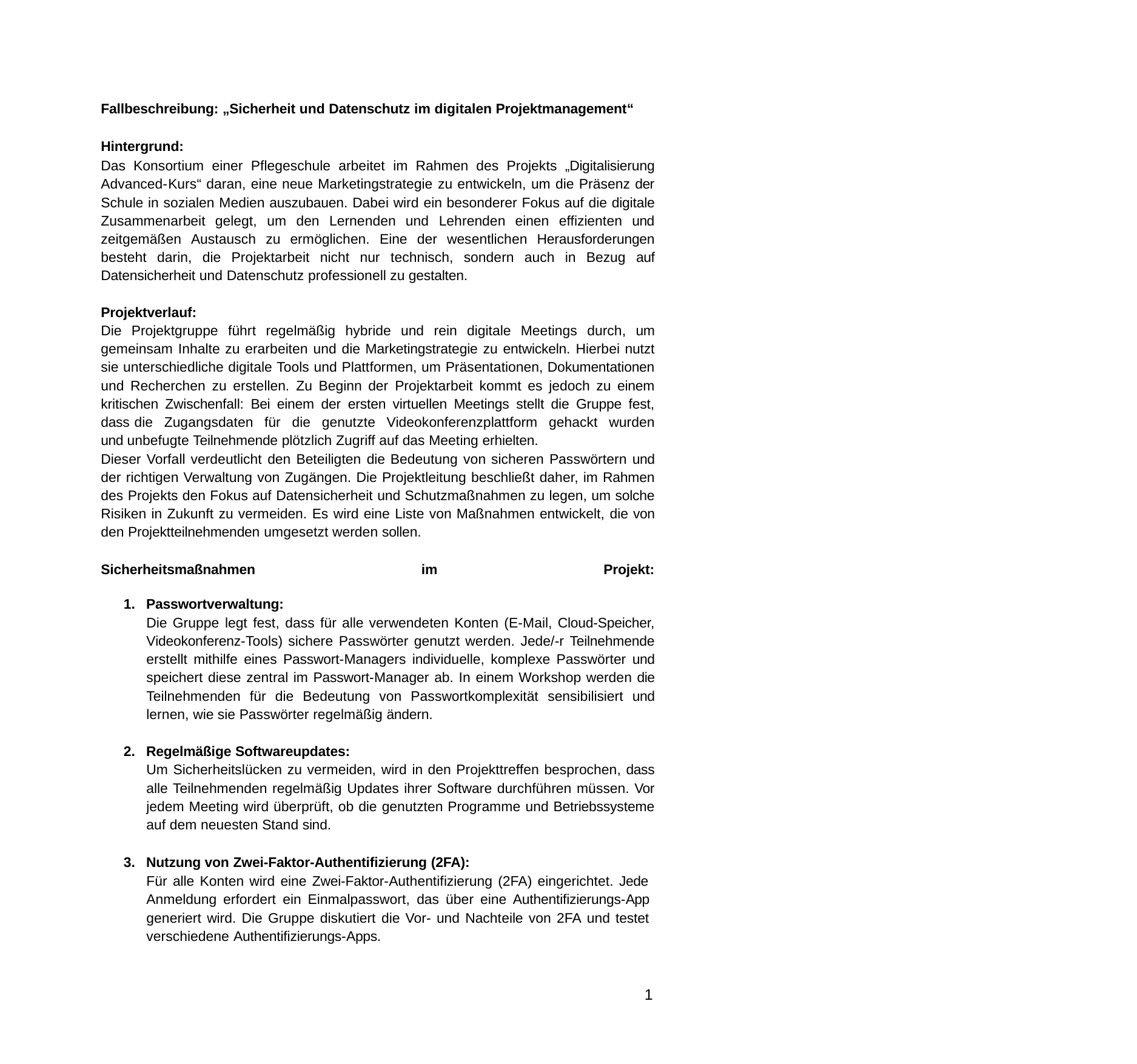

Fallbeschreibung: „Sicherheit und Datenschutz im digitalen Projektmanagement“

Hintergrund:
Das Konsortium einer Pflegeschule arbeitet im Rahmen des Projekts „Digitalisierung Advanced-Kurs“ daran, eine neue Marketingstrategie zu entwickeln, um die Präsenz der Schule in sozialen Medien auszubauen. Dabei wird ein besonderer Fokus auf die digitale Zusammenarbeit gelegt, um den Lernenden und Lehrenden einen effizienten und zeitgemäßen Austausch zu ermöglichen. Eine der wesentlichen Herausforderungen besteht darin, die Projektarbeit nicht nur technisch, sondern auch in Bezug auf Datensicherheit und Datenschutz professionell zu gestalten.

Projektverlauf:
Die Projektgruppe führt regelmäßig hybride und rein digitale Meetings durch, um gemeinsam Inhalte zu erarbeiten und die Marketingstrategie zu entwickeln. Hierbei nutzt sie unterschiedliche digitale Tools und Plattformen, um Präsentationen, Dokumentationen und Recherchen zu erstellen. Zu Beginn der Projektarbeit kommt es jedoch zu einem kritischen Zwischenfall: Bei einem der ersten virtuellen Meetings stellt die Gruppe fest, dass die Zugangsdaten für die genutzte Videokonferenzplattform gehackt wurden und unbefugte Teilnehmende plötzlich Zugriff auf das Meeting erhielten.
Dieser Vorfall verdeutlicht den Beteiligten die Bedeutung von sicheren Passwörtern und der richtigen Verwaltung von Zugängen. Die Projektleitung beschließt daher, im Rahmen des Projekts den Fokus auf Datensicherheit und Schutzmaßnahmen zu legen, um solche Risiken in Zukunft zu vermeiden. Es wird eine Liste von Maßnahmen entwickelt, die von den Projektteilnehmenden umgesetzt werden sollen.

Sicherheitsmaßnahmen im Projekt:
Passwortverwaltung:
Die Gruppe legt fest, dass für alle verwendeten Konten (E-Mail, Cloud-Speicher, Videokonferenz-Tools) sichere Passwörter genutzt werden. Jede/-r Teilnehmende erstellt mithilfe eines Passwort-Managers individuelle, komplexe Passwörter und speichert diese zentral im Passwort-Manager ab. In einem Workshop werden die Teilnehmenden für die Bedeutung von Passwortkomplexität sensibilisiert und lernen, wie sie Passwörter regelmäßig ändern.

Regelmäßige Softwareupdates:
Um Sicherheitslücken zu vermeiden, wird in den Projekttreffen besprochen, dass alle Teilnehmenden regelmäßig Updates ihrer Software durchführen müssen. Vor jedem Meeting wird überprüft, ob die genutzten Programme und Betriebssysteme auf dem neuesten Stand sind.

Nutzung von Zwei-Faktor-Authentifizierung (2FA):
Für alle Konten wird eine Zwei-Faktor-Authentifizierung (2FA) eingerichtet. Jede Anmeldung erfordert ein Einmalpasswort, das über eine Authentifizierungs-App
generiert wird. Die Gruppe diskutiert die Vor- und Nachteile von 2FA und testet verschiedene Authentifizierungs-Apps.
1